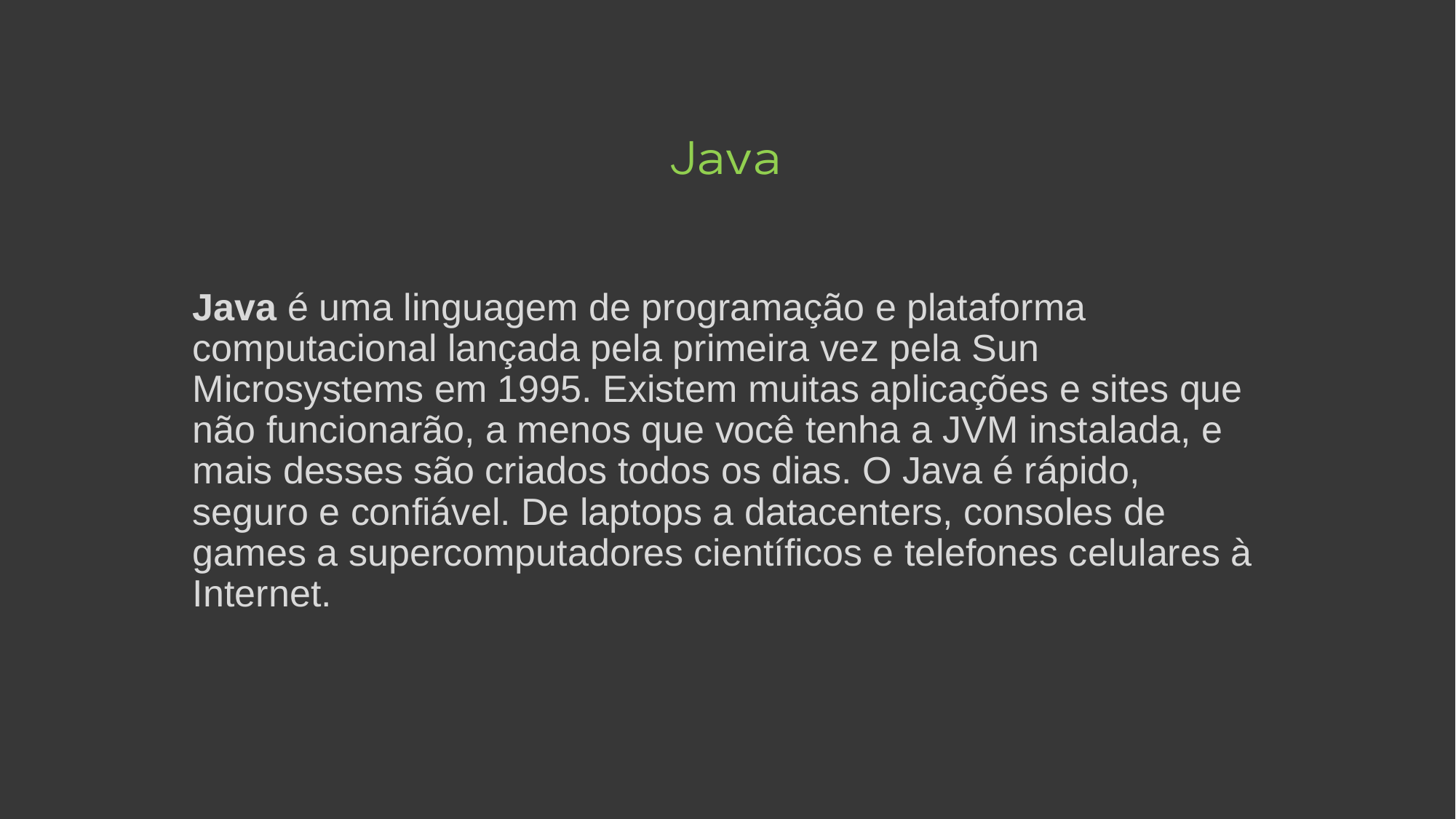

# Java

Java é uma linguagem de programação e plataforma computacional lançada pela primeira vez pela Sun Microsystems em 1995. Existem muitas aplicações e sites que não funcionarão, a menos que você tenha a JVM instalada, e mais desses são criados todos os dias. O Java é rápido, seguro e confiável. De laptops a datacenters, consoles de games a supercomputadores científicos e telefones celulares à Internet.